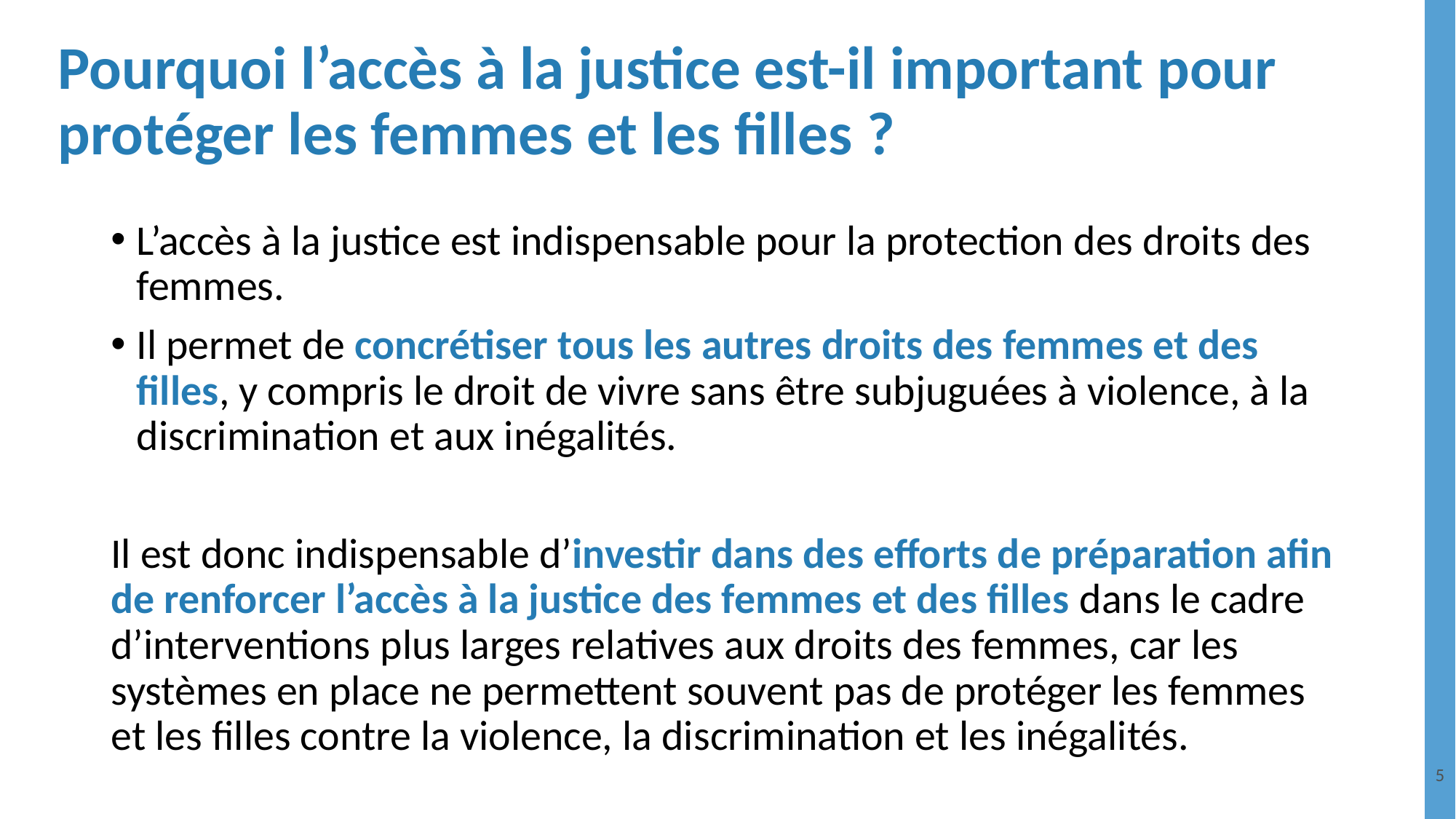

# Pourquoi l’accès à la justice est-il important pour protéger les femmes et les filles ?

L’accès à la justice est indispensable pour la protection des droits des femmes.
Il permet de concrétiser tous les autres droits des femmes et des filles, y compris le droit de vivre sans être subjuguées à violence, à la discrimination et aux inégalités.

Il est donc indispensable d’investir dans des efforts de préparation afin de renforcer l’accès à la justice des femmes et des filles dans le cadre d’interventions plus larges relatives aux droits des femmes, car les systèmes en place ne permettent souvent pas de protéger les femmes et les filles contre la violence, la discrimination et les inégalités.